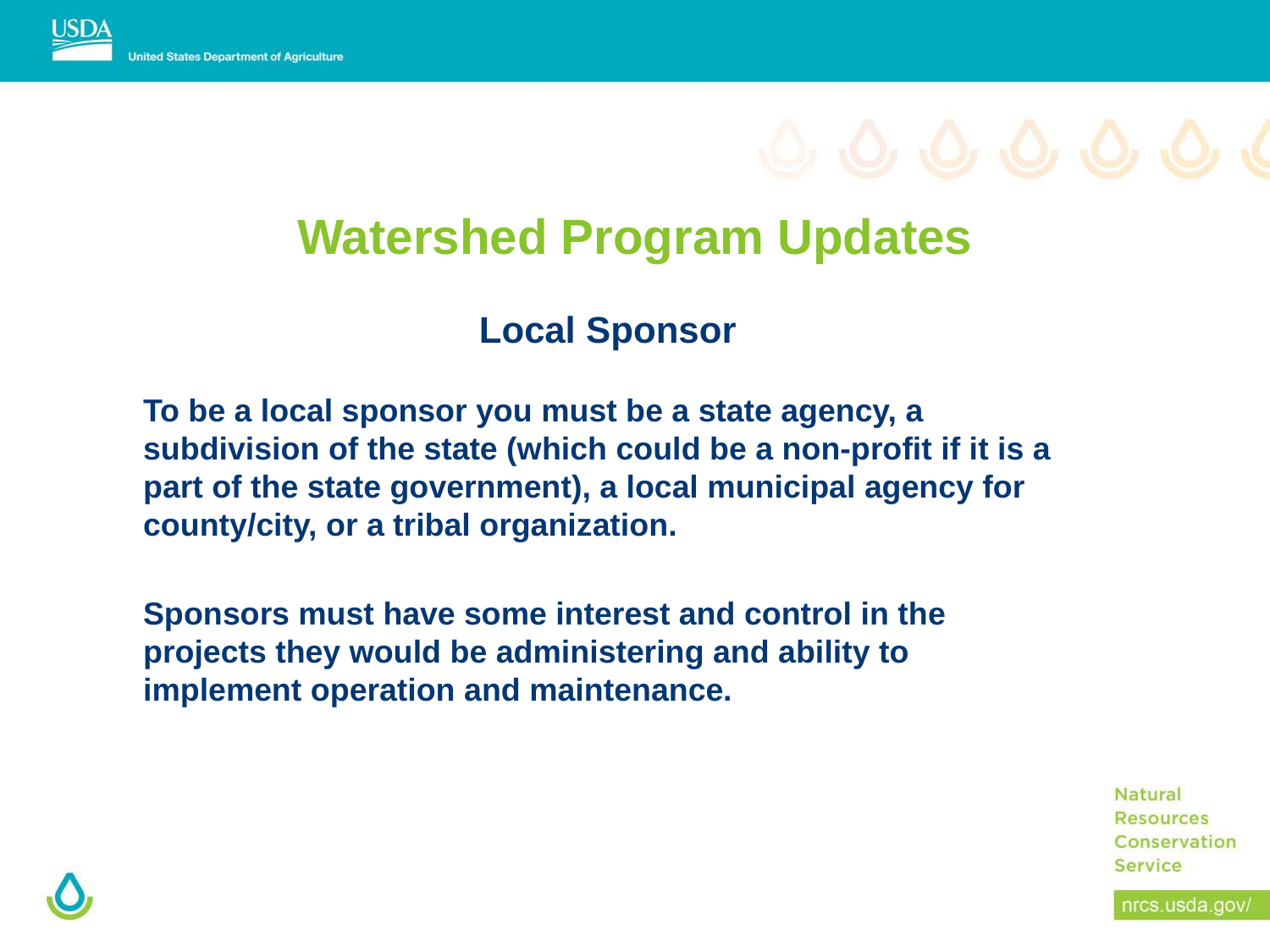

# Watershed Program Updates
Local Sponsor

To be a local sponsor you must be a state agency, a subdivision of the state (which could be a non-profit if it is a part of the state government), a local municipal agency for county/city, or a tribal organization.

Sponsors must have some interest and control in the projects they would be administering and ability to implement operation and maintenance.